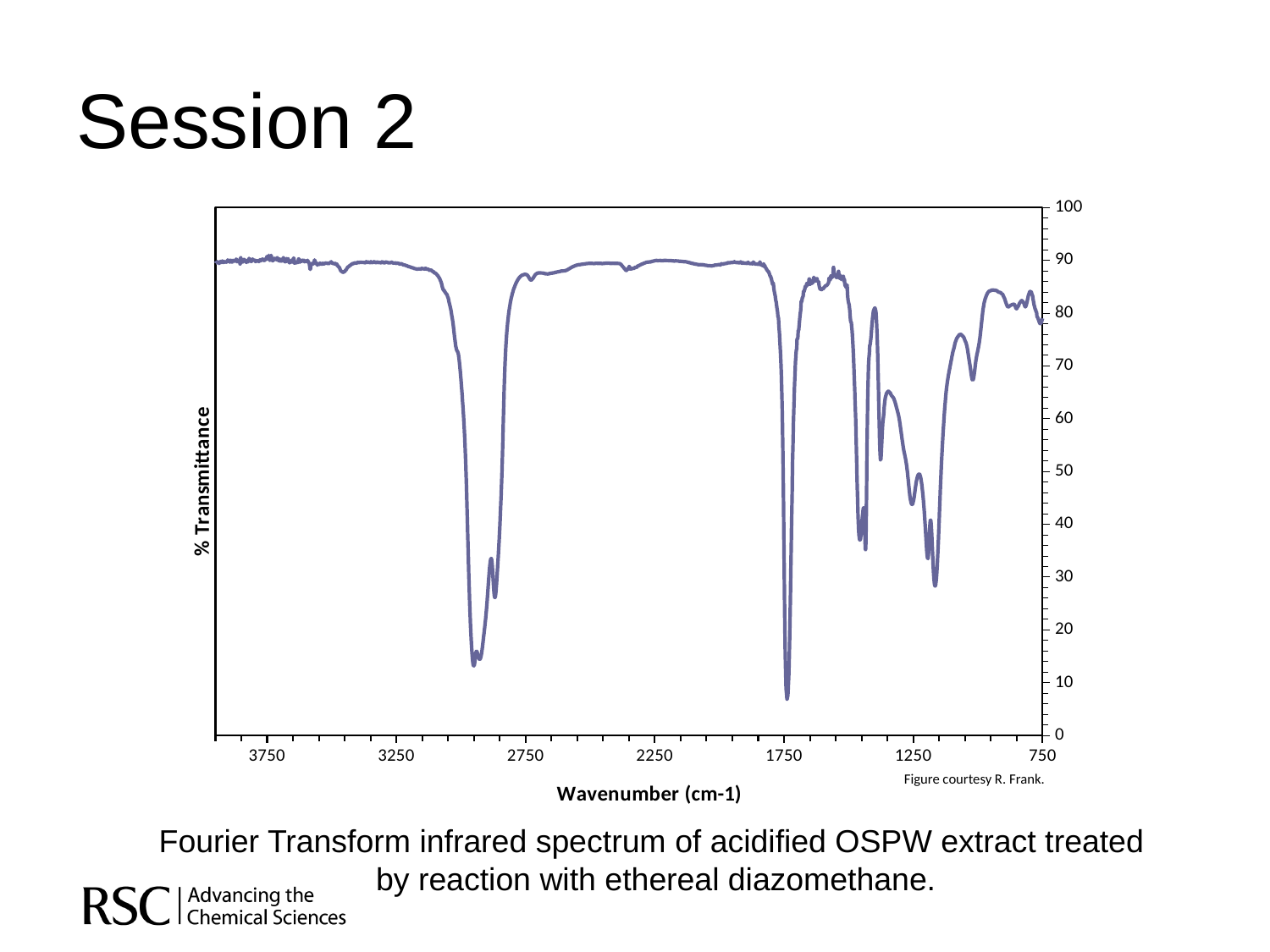

# Session 2

### Chart

| Category |  |
|---|---|
Figure courtesy R. Frank.
Fourier Transform infrared spectrum of acidified OSPW extract treated
by reaction with ethereal diazomethane.